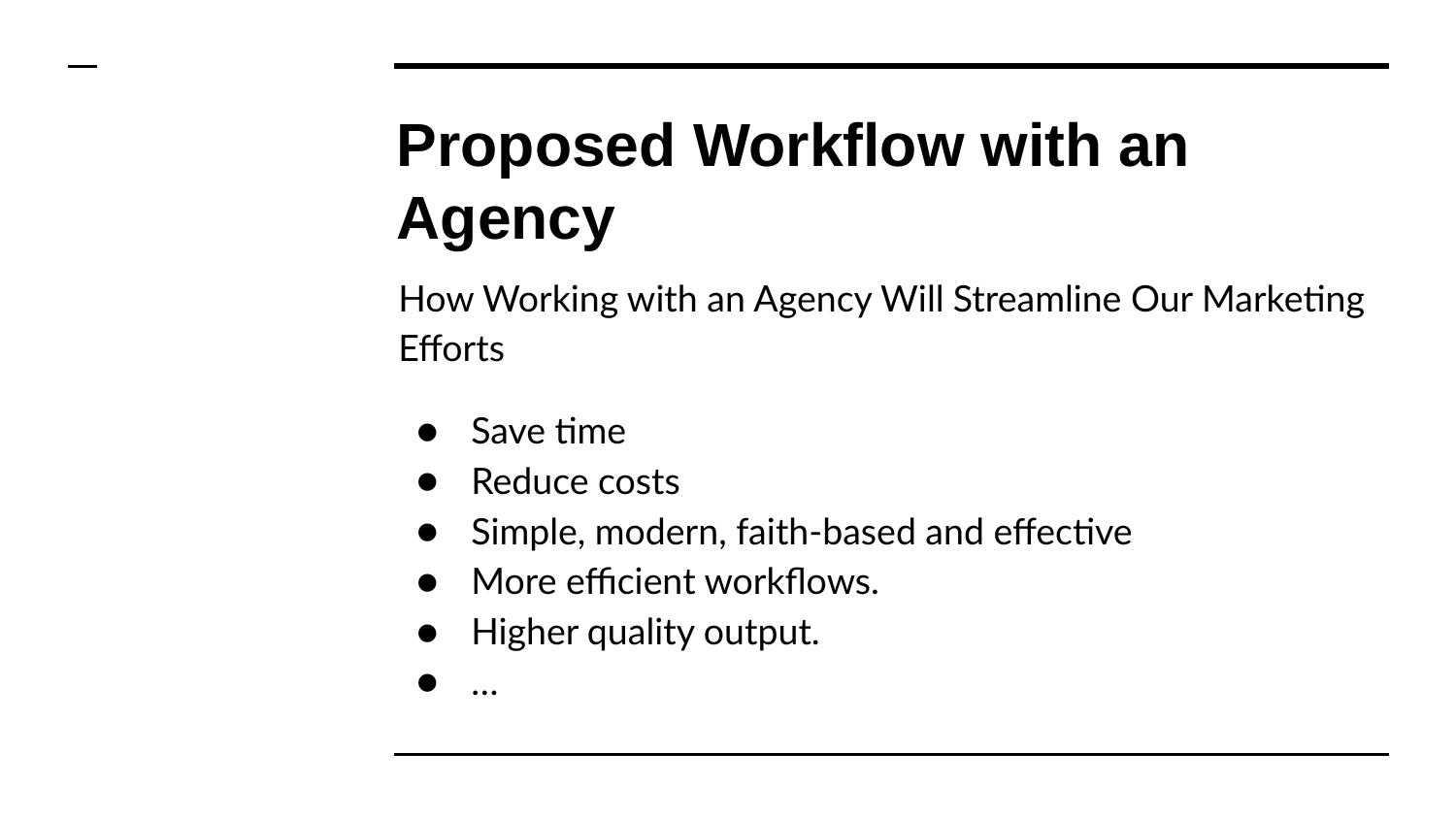

# Proposed Workflow with an Agency
How Working with an Agency Will Streamline Our Marketing Efforts
Save time
Reduce costs
Simple, modern, faith-based and effective
More efficient workflows.
Higher quality output.
…